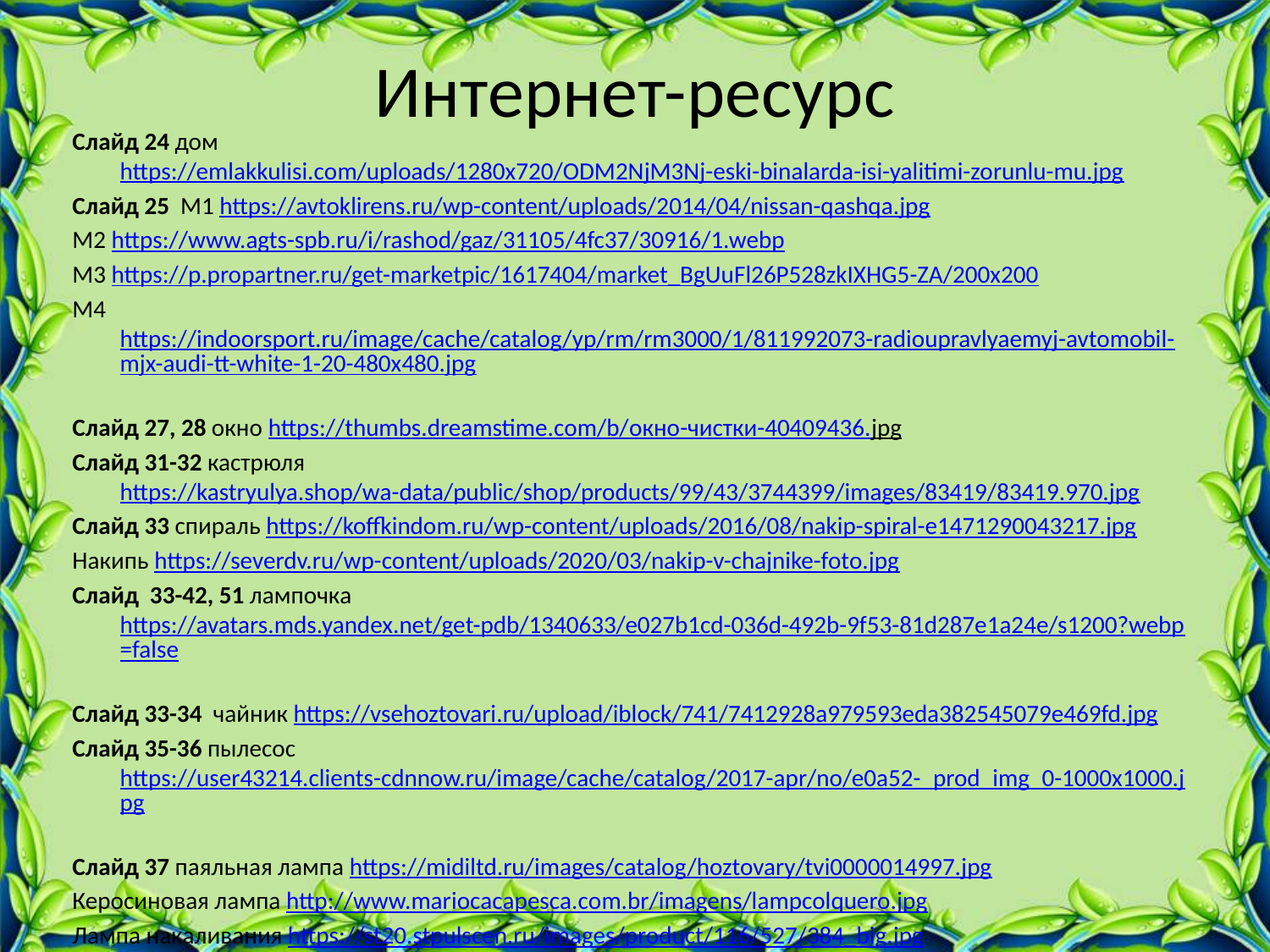

# Интернет-ресурс
Слайд 24 дом  https://emlakkulisi.com/uploads/1280x720/ODM2NjM3Nj-eski-binalarda-isi-yalitimi-zorunlu-mu.jpg
Слайд 25  М1 https://avtoklirens.ru/wp-content/uploads/2014/04/nissan-qashqa.jpg
М2 https://www.agts-spb.ru/i/rashod/gaz/31105/4fc37/30916/1.webp
М3 https://p.propartner.ru/get-marketpic/1617404/market_BgUuFl26P528zkIXHG5-ZA/200x200
М4 https://indoorsport.ru/image/cache/catalog/yp/rm/rm3000/1/811992073-radioupravlyaemyj-avtomobil-mjx-audi-tt-white-1-20-480x480.jpg
Слайд 27, 28 окно https://thumbs.dreamstime.com/b/окно-чистки-40409436.jpg
Слайд 31-32 кастрюля https://kastryulya.shop/wa-data/public/shop/products/99/43/3744399/images/83419/83419.970.jpg
Слайд 33 спираль https://koffkindom.ru/wp-content/uploads/2016/08/nakip-spiral-e1471290043217.jpg
Накипь https://severdv.ru/wp-content/uploads/2020/03/nakip-v-chajnike-foto.jpg
Слайд  33-42, 51 лампочка  https://avatars.mds.yandex.net/get-pdb/1340633/e027b1cd-036d-492b-9f53-81d287e1a24e/s1200?webp=false
Слайд 33-34  чайник https://vsehoztovari.ru/upload/iblock/741/7412928a979593eda382545079e469fd.jpg
Слайд 35-36 пылесос https://user43214.clients-cdnnow.ru/image/cache/catalog/2017-apr/no/e0a52-_prod_img_0-1000x1000.jpg
Слайд 37 паяльная лампа https://midiltd.ru/images/catalog/hoztovary/tvi0000014997.jpg
Керосиновая лампа http://www.mariocacapesca.com.br/imagens/lampcolquero.jpg
Лампа накаливания https://st20.stpulscen.ru/images/product/116/527/384_big.jpg
Люминесцентная https://velesopt.com.ua/_photo/11/11304_400.jpg
Слайд 37-38 Светодиодная лампа http://img.bizorg.su/goods/500/257/5002576.jpeg